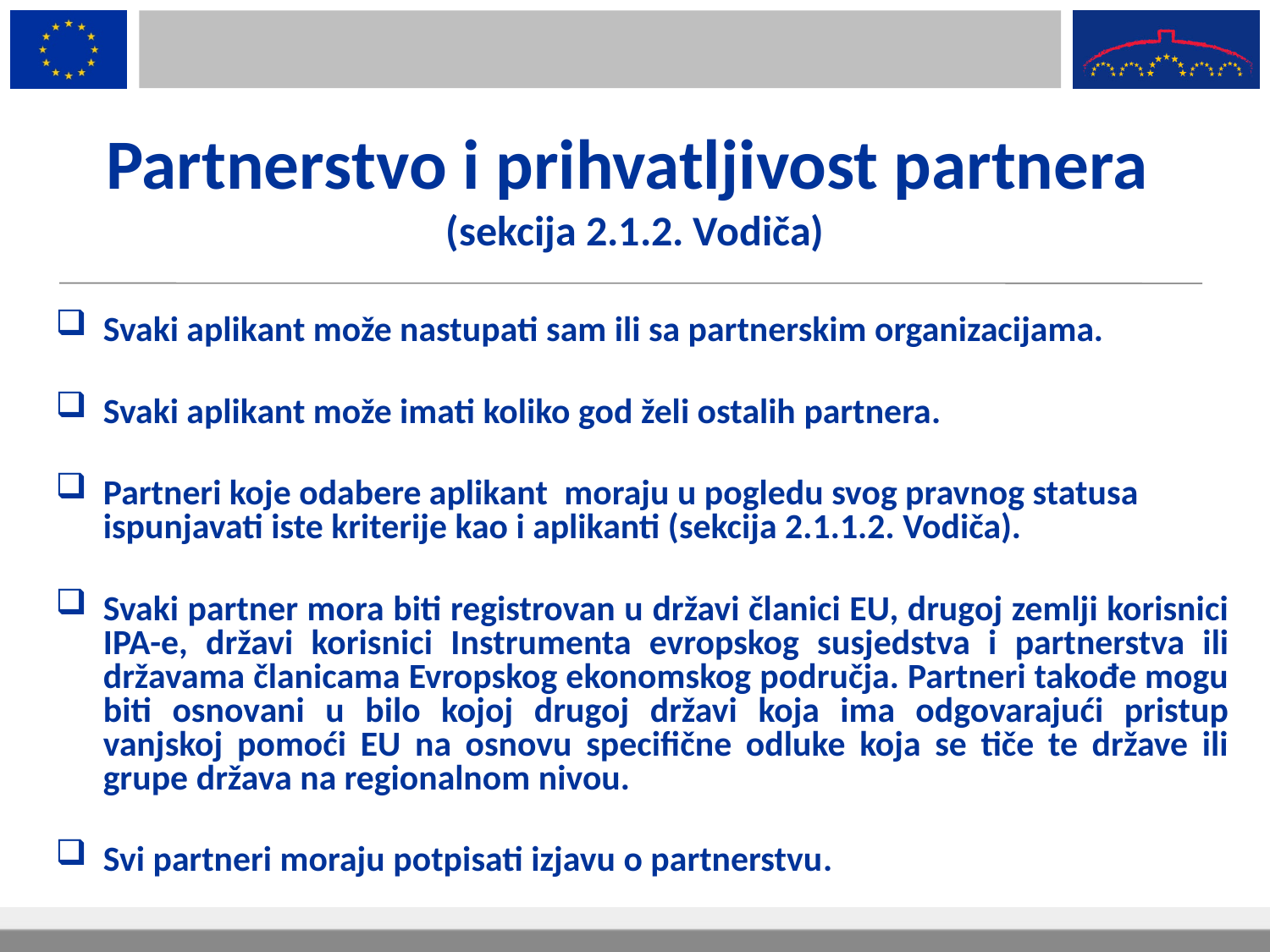

# Partnerstvo i prihvatljivost partnera (sekcija 2.1.2. Vodiča)
Svaki aplikant može nastupati sam ili sa partnerskim organizacijama.

Svaki aplikant može imati koliko god želi ostalih partnera.

Partneri koje odabere aplikant  moraju u pogledu svog pravnog statusa ispunjavati iste kriterije kao i aplikanti (sekcija 2.1.1.2. Vodiča).

Svaki partner mora biti registrovan u državi članici EU, drugoj zemlji korisnici IPA-e, državi korisnici Instrumenta evropskog susjedstva i partnerstva ili državama članicama Evropskog ekonomskog područja. Partneri takođe mogu biti osnovani u bilo kojoj drugoj državi koja ima odgovarajući pristup vanjskoj pomoći EU na osnovu specifične odluke koja se tiče te države ili grupe država na regionalnom nivou.

Svi partneri moraju potpisati izjavu o partnerstvu.